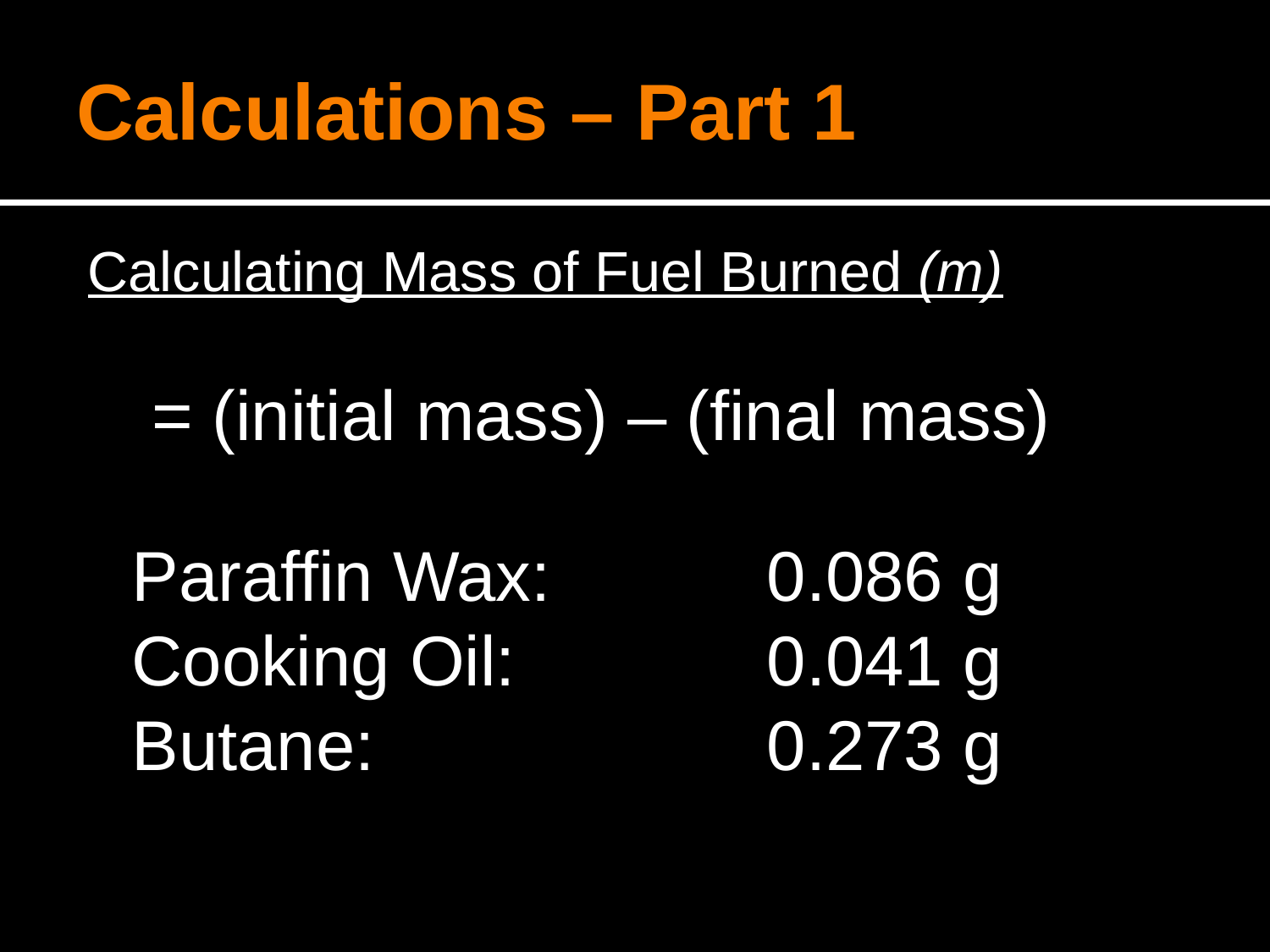

# Calculations – Part 1
Calculating Mass of Fuel Burned (m)
 = (initial mass) – (final mass)
Paraffin Wax:  		0.086 g
Cooking Oil:		0.041 g
	Butane: 			0.273 g